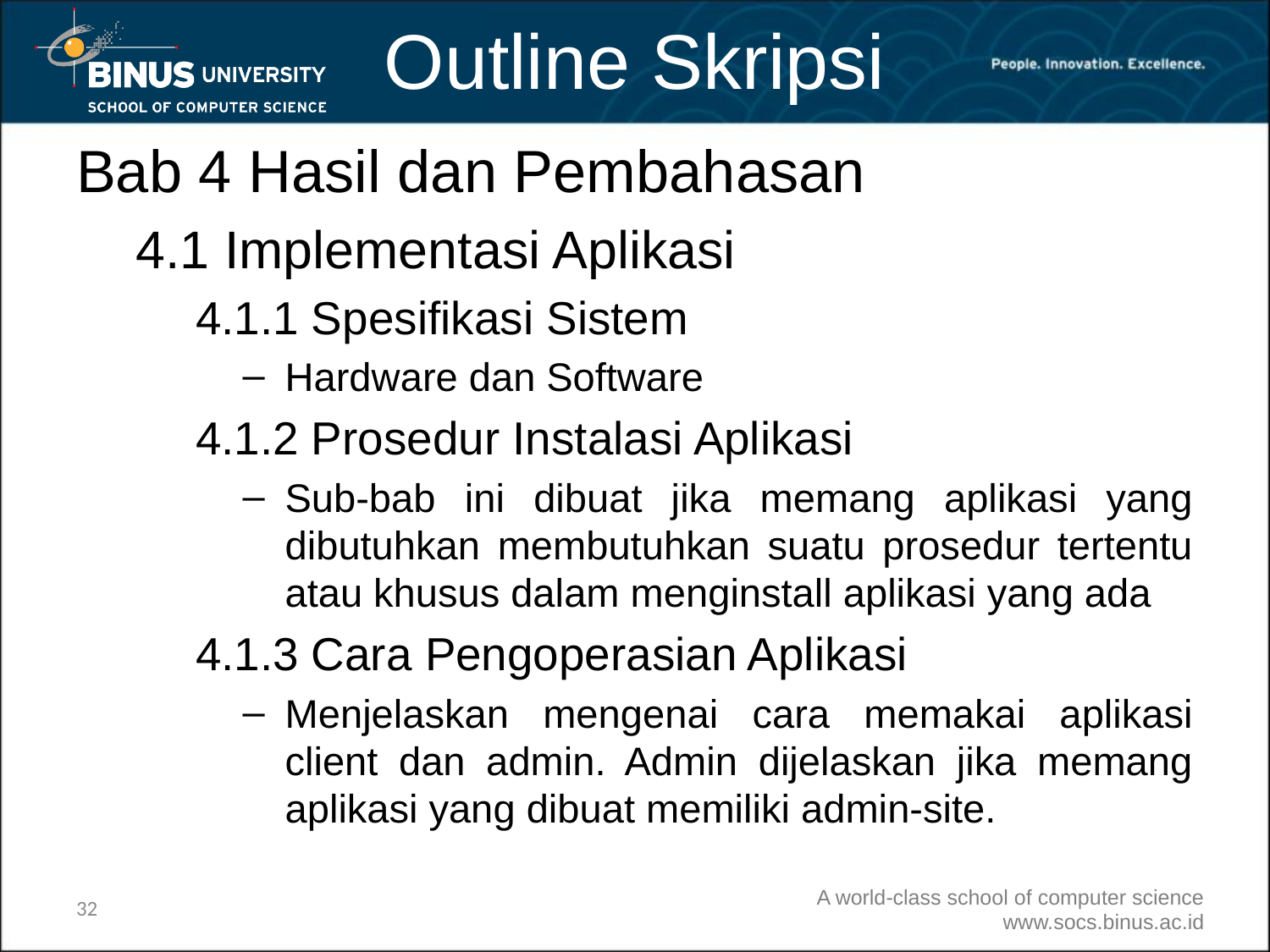

# Outline Skripsi
Bab 4 Hasil dan Pembahasan
4.1 Implementasi Aplikasi
4.1.1 Spesifikasi Sistem
Hardware dan Software
4.1.2 Prosedur Instalasi Aplikasi
Sub-bab ini dibuat jika memang aplikasi yang dibutuhkan membutuhkan suatu prosedur tertentu atau khusus dalam menginstall aplikasi yang ada
4.1.3 Cara Pengoperasian Aplikasi
Menjelaskan mengenai cara memakai aplikasi client dan admin. Admin dijelaskan jika memang aplikasi yang dibuat memiliki admin-site.

32